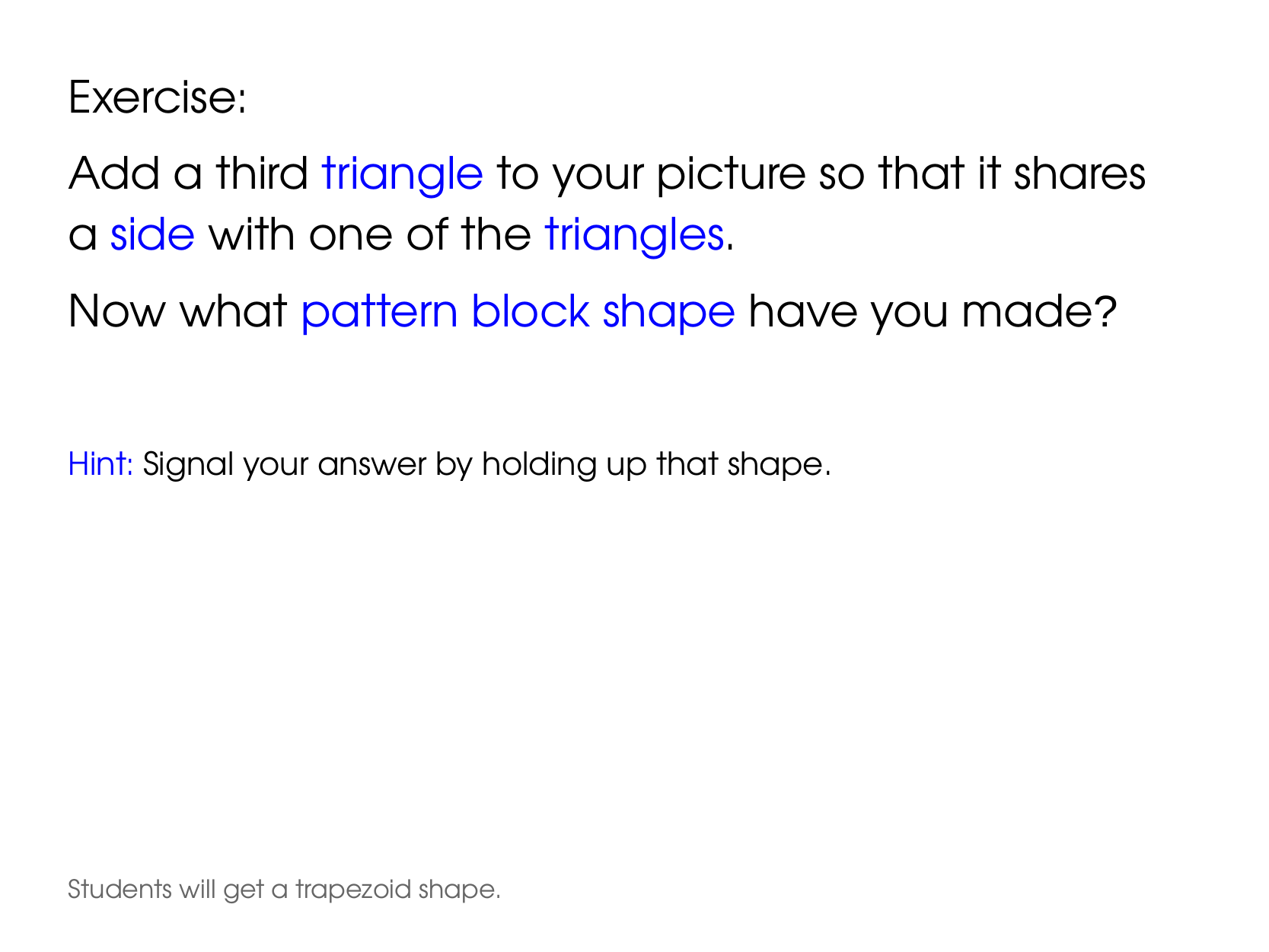

Exercise:
Add a third triangle to your picture so that it shares
a side with one of the triangles.
Now what pattern block shape have you made?
Hint: Signal your answer by holding up that shape.
Students will get a trapezoid shape.